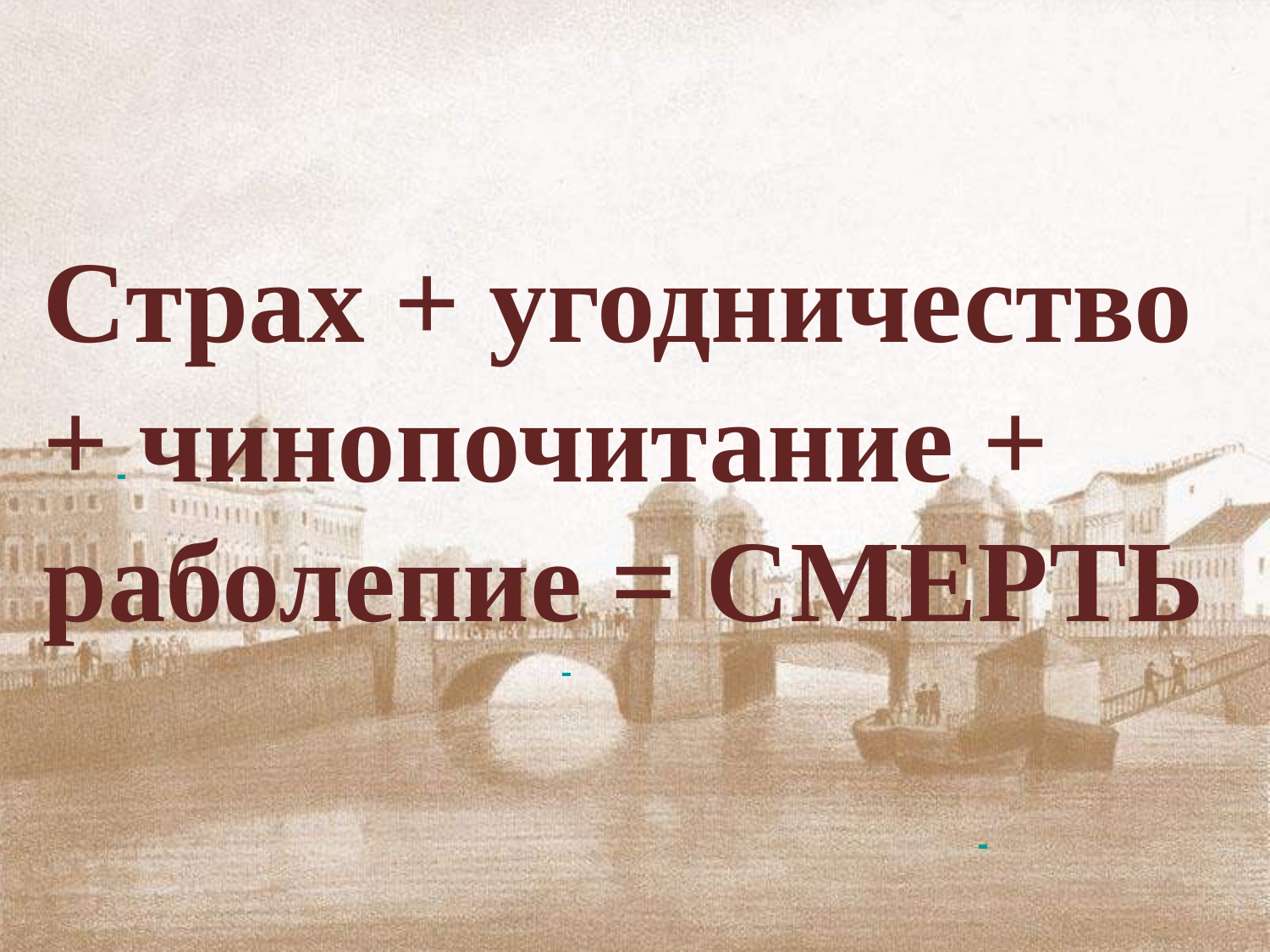

#
Страх + угодничество + чинопочитание + раболепие = СМЕРТЬ